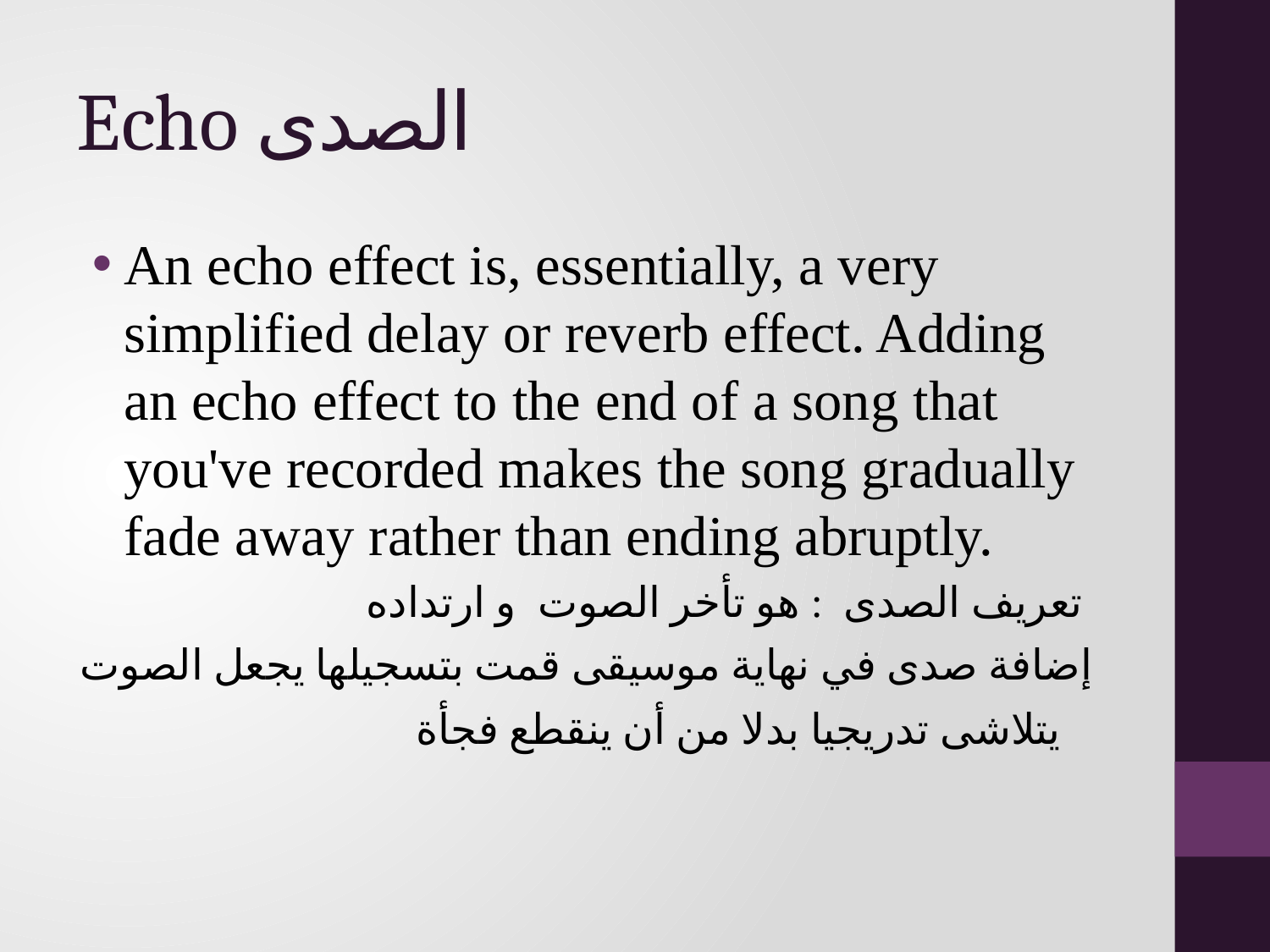

# Echo الصدى
An echo effect is, essentially, a very simplified delay or reverb effect. Adding an echo effect to the end of a song that you've recorded makes the song gradually fade away rather than ending abruptly.
 تعريف الصدى  : هو تأخر الصوت  و ارتداده
إضافة صدى في نهاية موسيقى قمت بتسجيلها يجعل الصوت يتلاشى تدريجيا بدلا من أن ينقطع فجأة